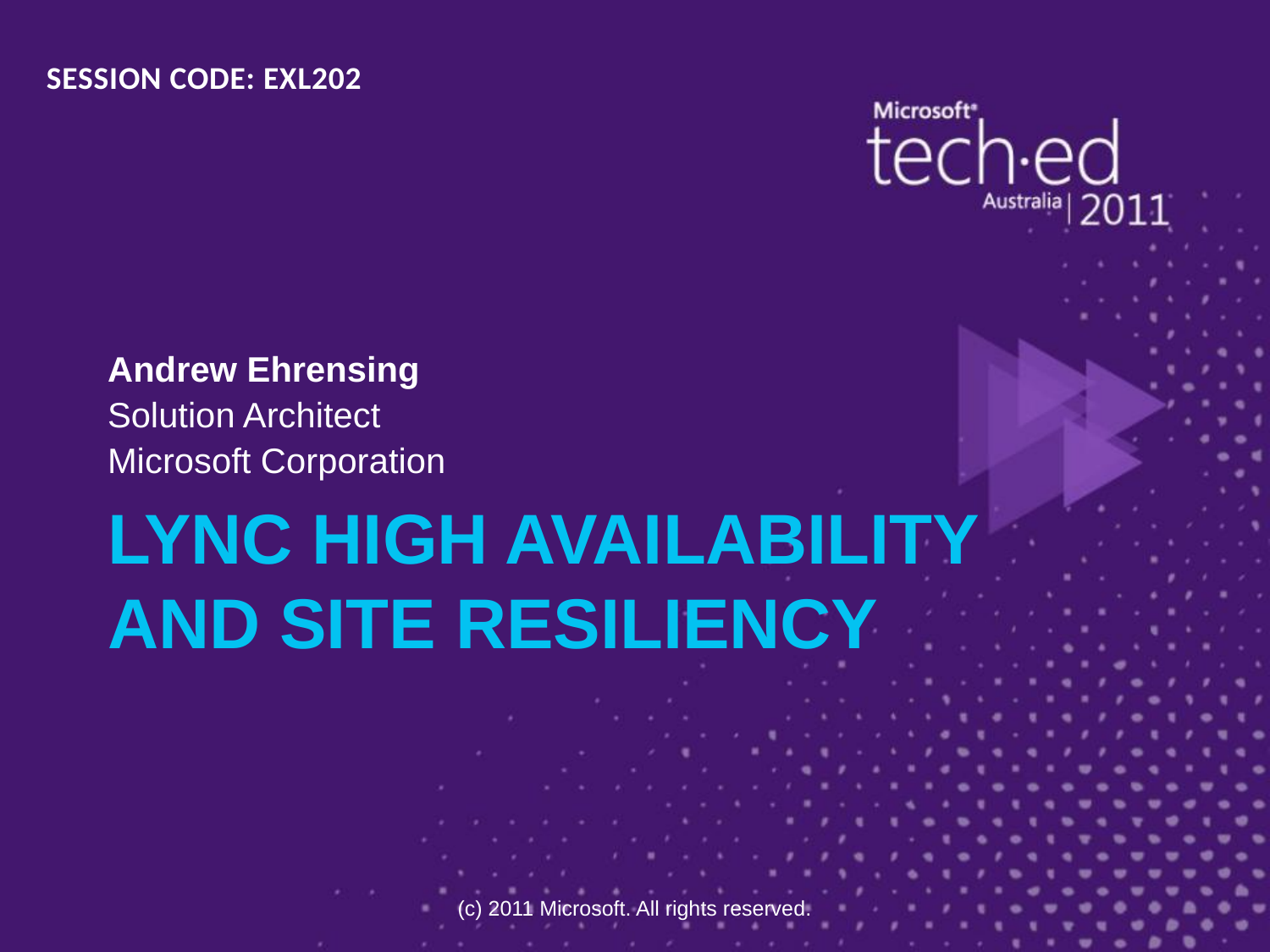

SESSION CODE: EXL202
Andrew Ehrensing
Solution Architect
Microsoft Corporation
# Lync High Availability and Site Resiliency
(c) 2011 Microsoft. All rights reserved.